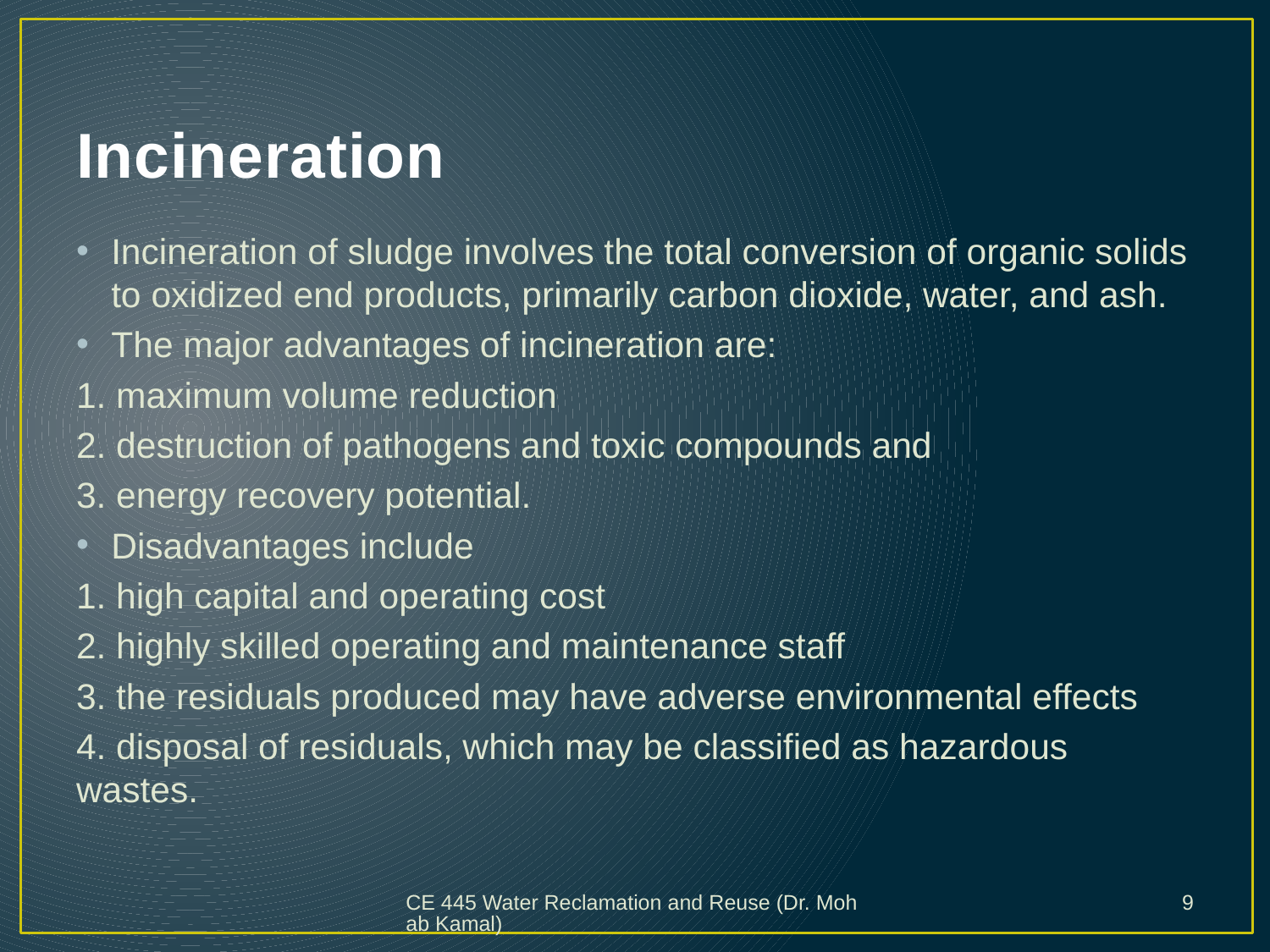

# Incineration
Incineration of sludge involves the total conversion of organic solids to oxidized end products, primarily carbon dioxide, water, and ash.
The major advantages of incineration are:
1. maximum volume reduction
2. destruction of pathogens and toxic compounds and
3. energy recovery potential.
Disadvantages include
1. high capital and operating cost
2. highly skilled operating and maintenance staff
3. the residuals produced may have adverse environmental effects
4. disposal of residuals, which may be classified as hazardous wastes.
CE 445 Water Reclamation and Reuse (Dr. Mohab Kamal)
9